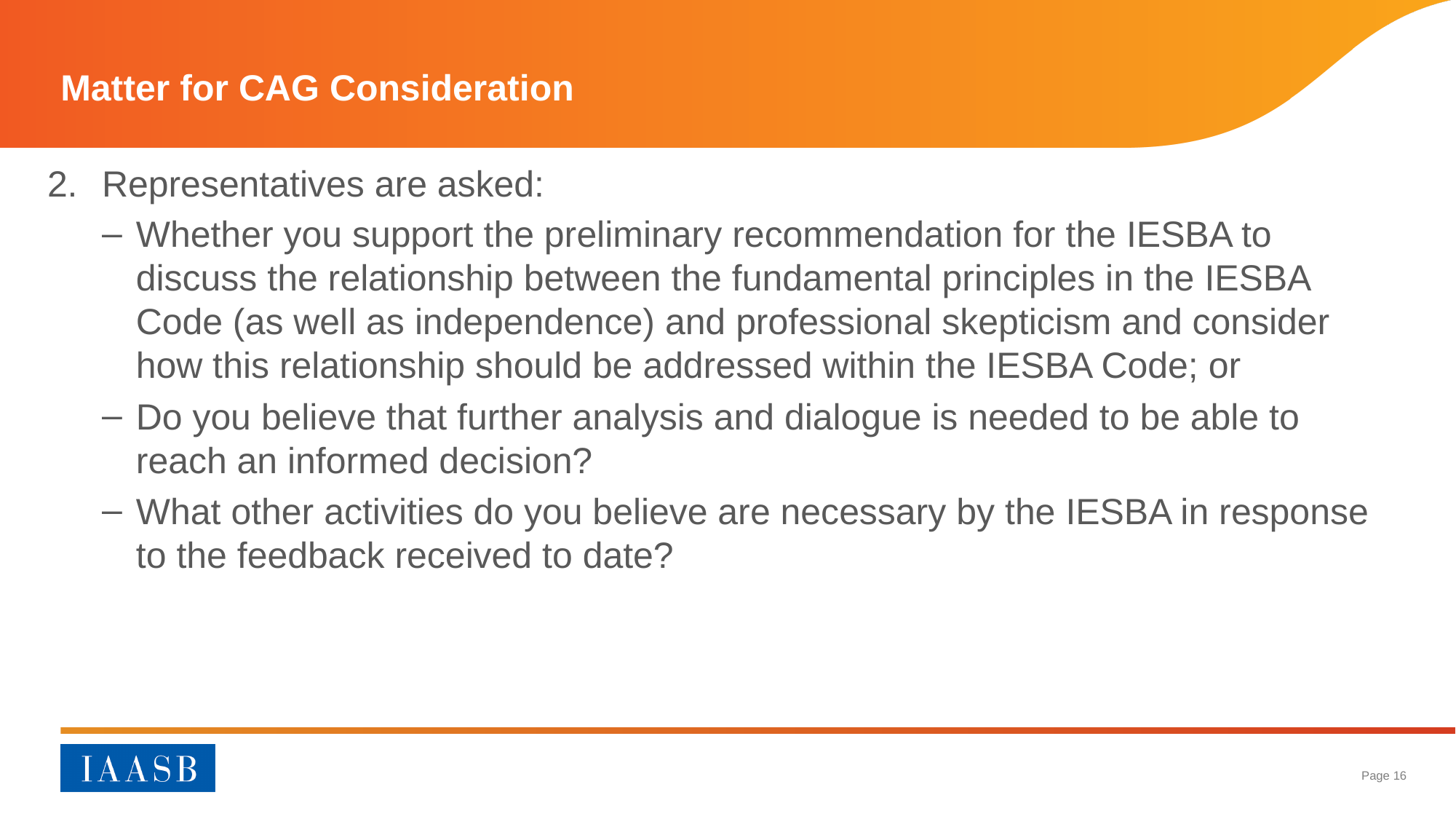

# Matter for CAG Consideration
Representatives are asked:
Whether you support the preliminary recommendation for the IESBA to discuss the relationship between the fundamental principles in the IESBA Code (as well as independence) and professional skepticism and consider how this relationship should be addressed within the IESBA Code; or
Do you believe that further analysis and dialogue is needed to be able to reach an informed decision?
What other activities do you believe are necessary by the IESBA in response to the feedback received to date?